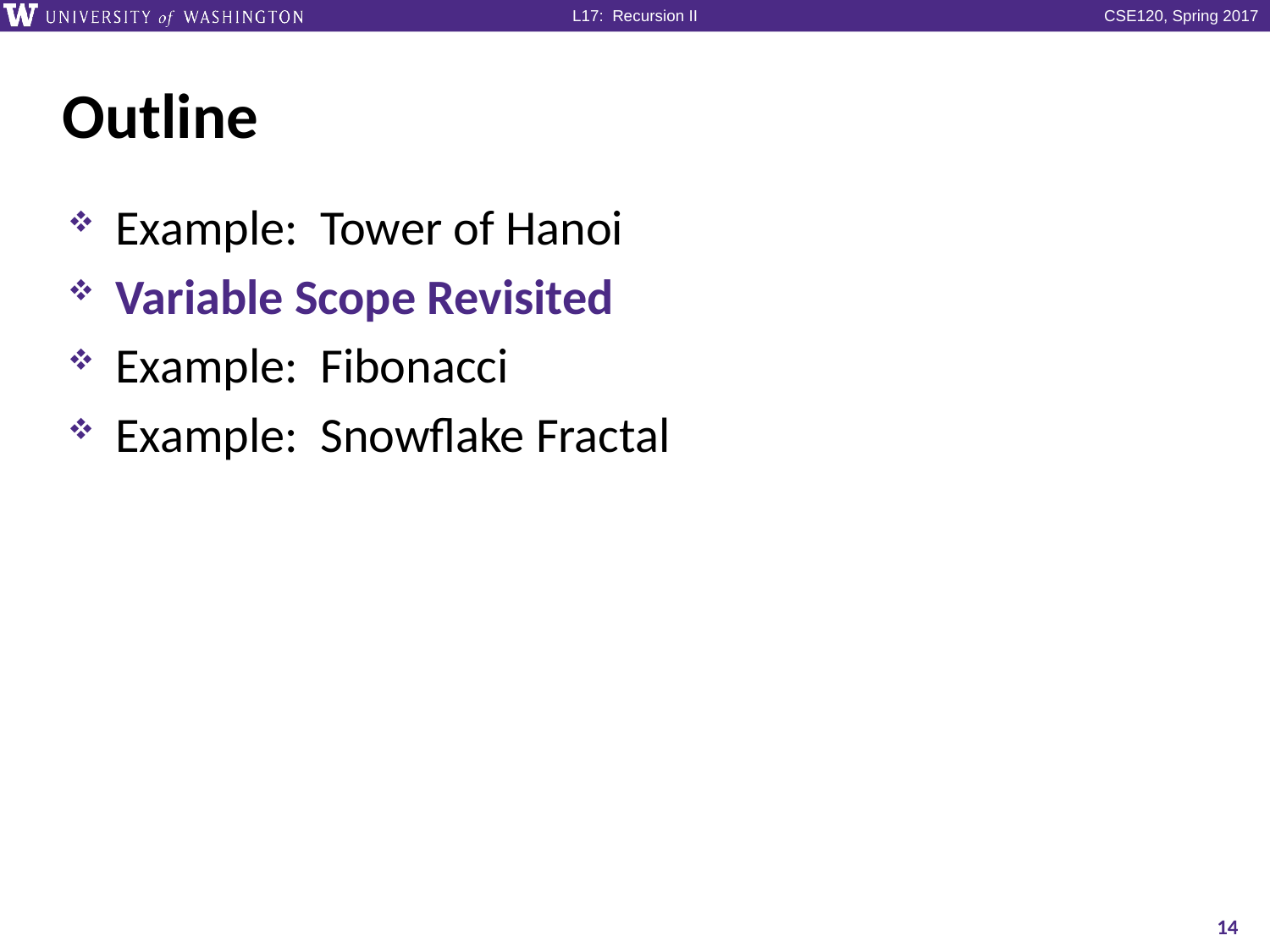

# Outline
Example:  Tower of Hanoi
Variable Scope Revisited
Example:  Fibonacci
Example:  Snowflake Fractal

14